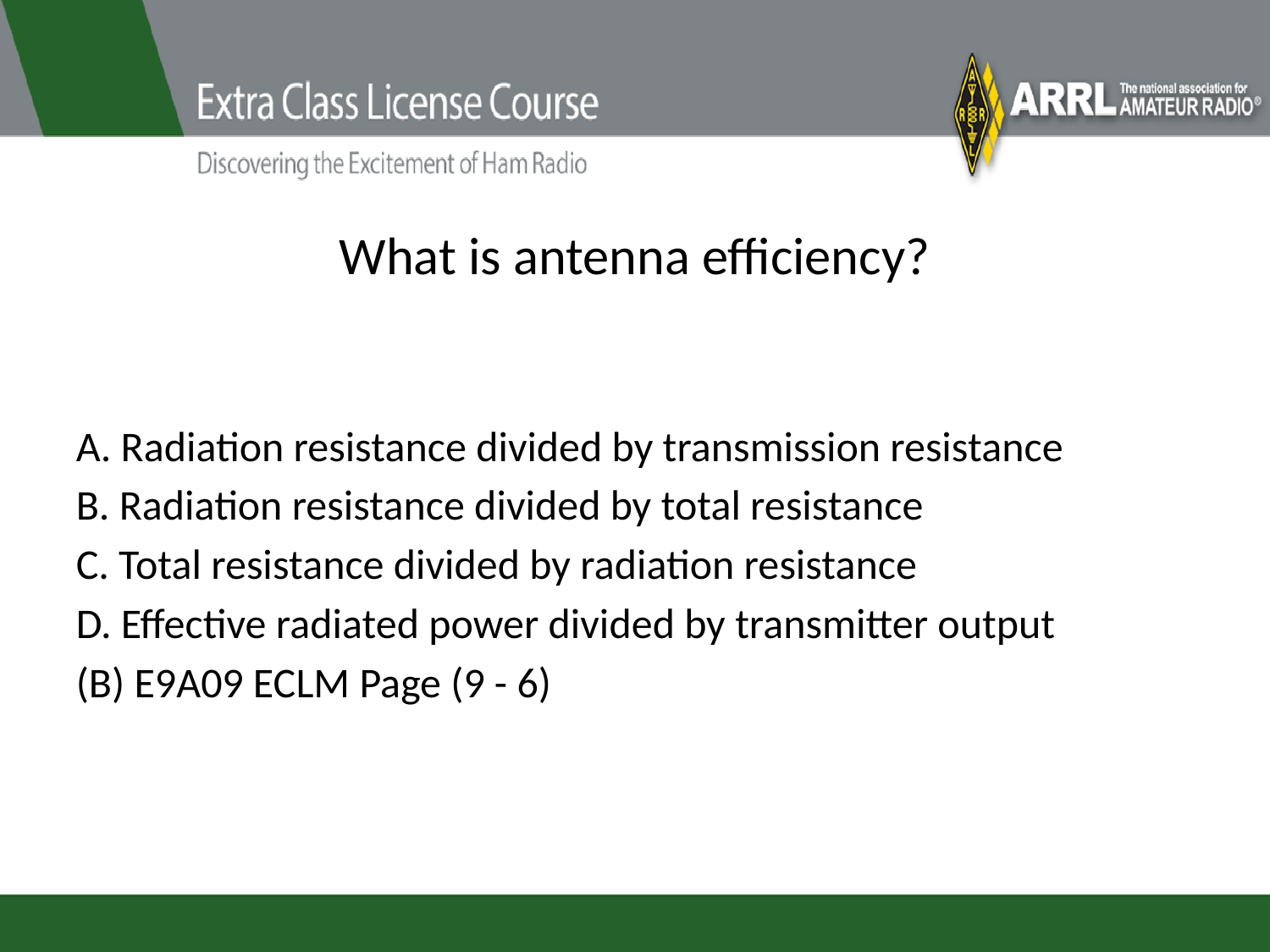

# What is antenna efficiency?
A. Radiation resistance divided by transmission resistance
B. Radiation resistance divided by total resistance
C. Total resistance divided by radiation resistance
D. Effective radiated power divided by transmitter output
(B) E9A09 ECLM Page (9 - 6)